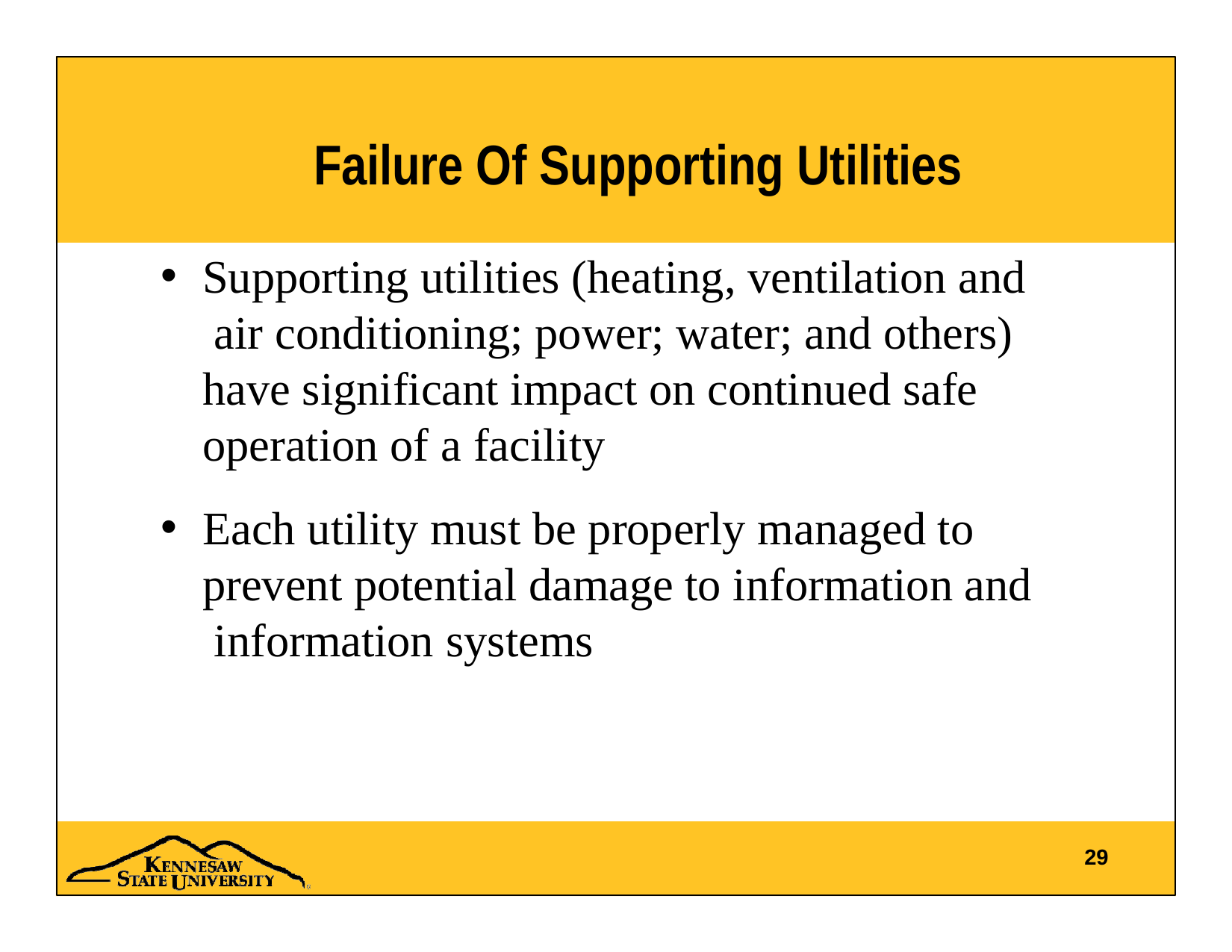

# Failure Of Supporting Utilities
Supporting utilities (heating, ventilation and  air conditioning; power; water; and others)  have significant impact on continued safe  operation of a facility
Each utility must be properly managed to  prevent potential damage to information and  information systems

29